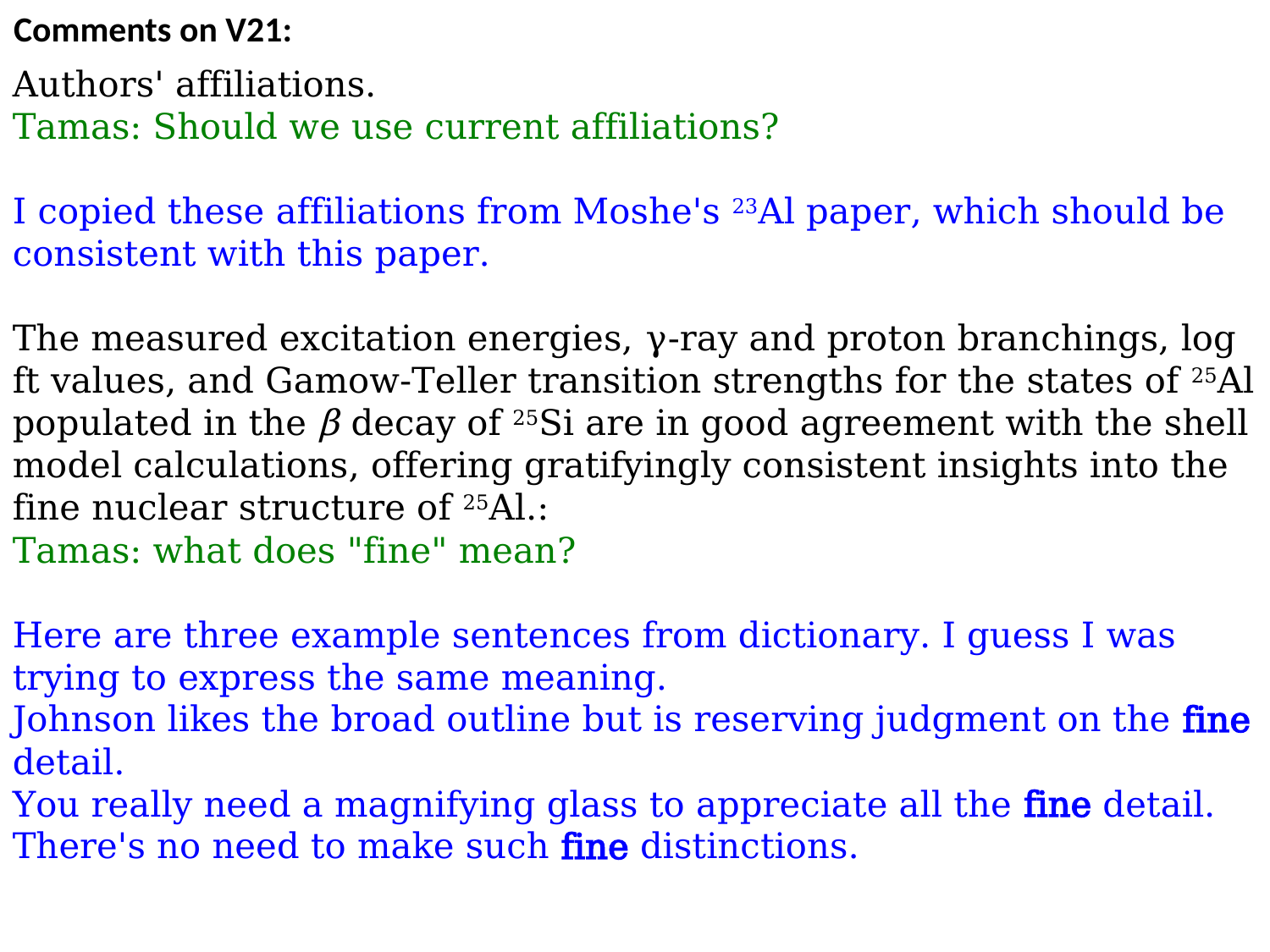

Comments on V21:
Authors' affiliations.
Tamas: Should we use current affiliations?

I copied these affiliations from Moshe's 23Al paper, which should be consistent with this paper.

The measured excitation energies, γ-ray and proton branchings, log ft values, and Gamow-Teller transition strengths for the states of 25Al populated in the β decay of 25Si are in good agreement with the shell model calculations, offering gratifyingly consistent insights into the fine nuclear structure of 25Al.:
Tamas: what does "fine" mean?

Here are three example sentences from dictionary. I guess I was trying to express the same meaning.
Johnson likes the broad outline but is reserving judgment on the fine detail.
You really need a magnifying glass to appreciate all the fine detail.
There's no need to make such fine distinctions.